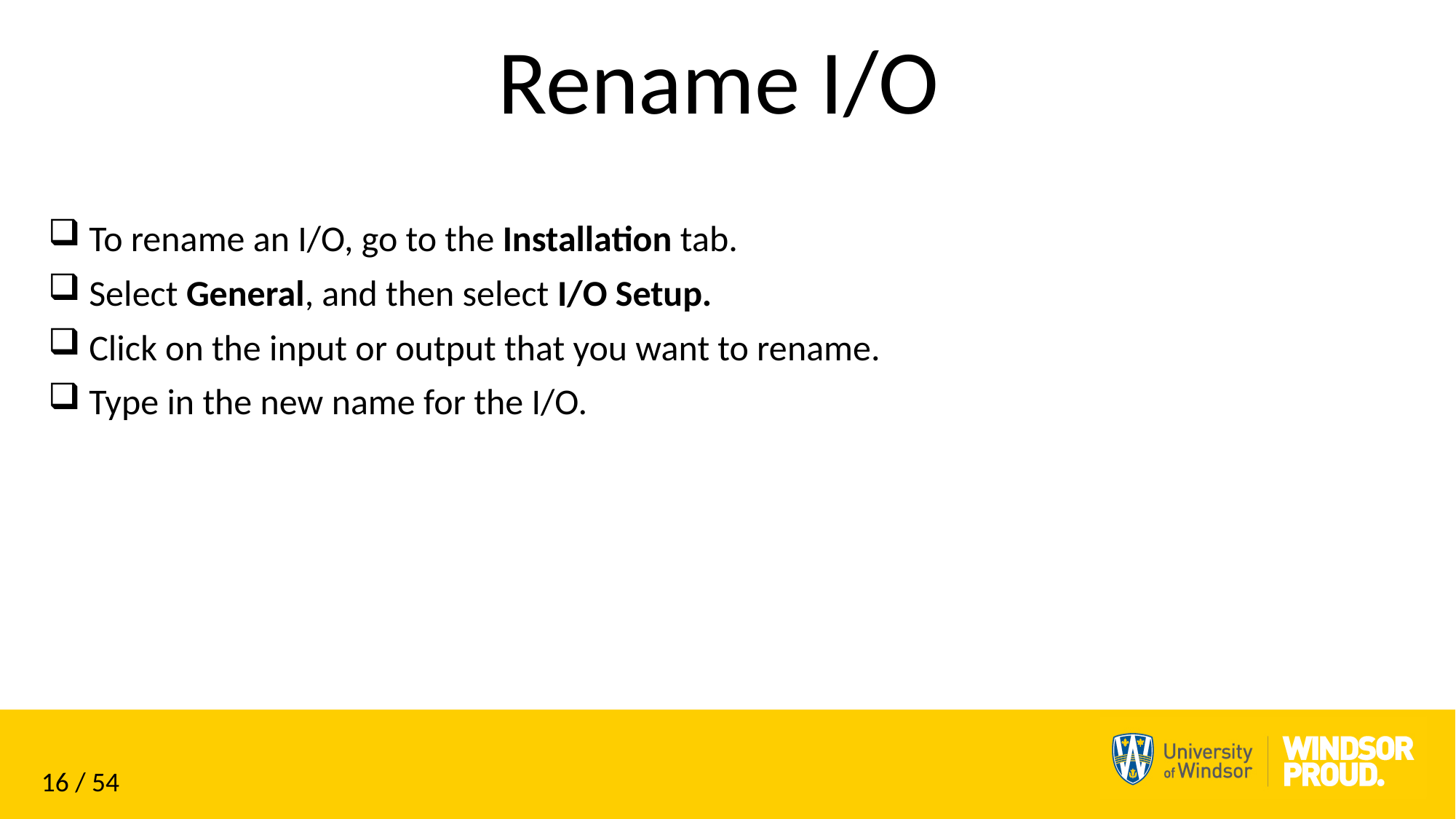

# Rename I/O
To rename an I/O, go to the Installation tab.
Select General, and then select I/O Setup.
Click on the input or output that you want to rename.
Type in the new name for the I/O.

16